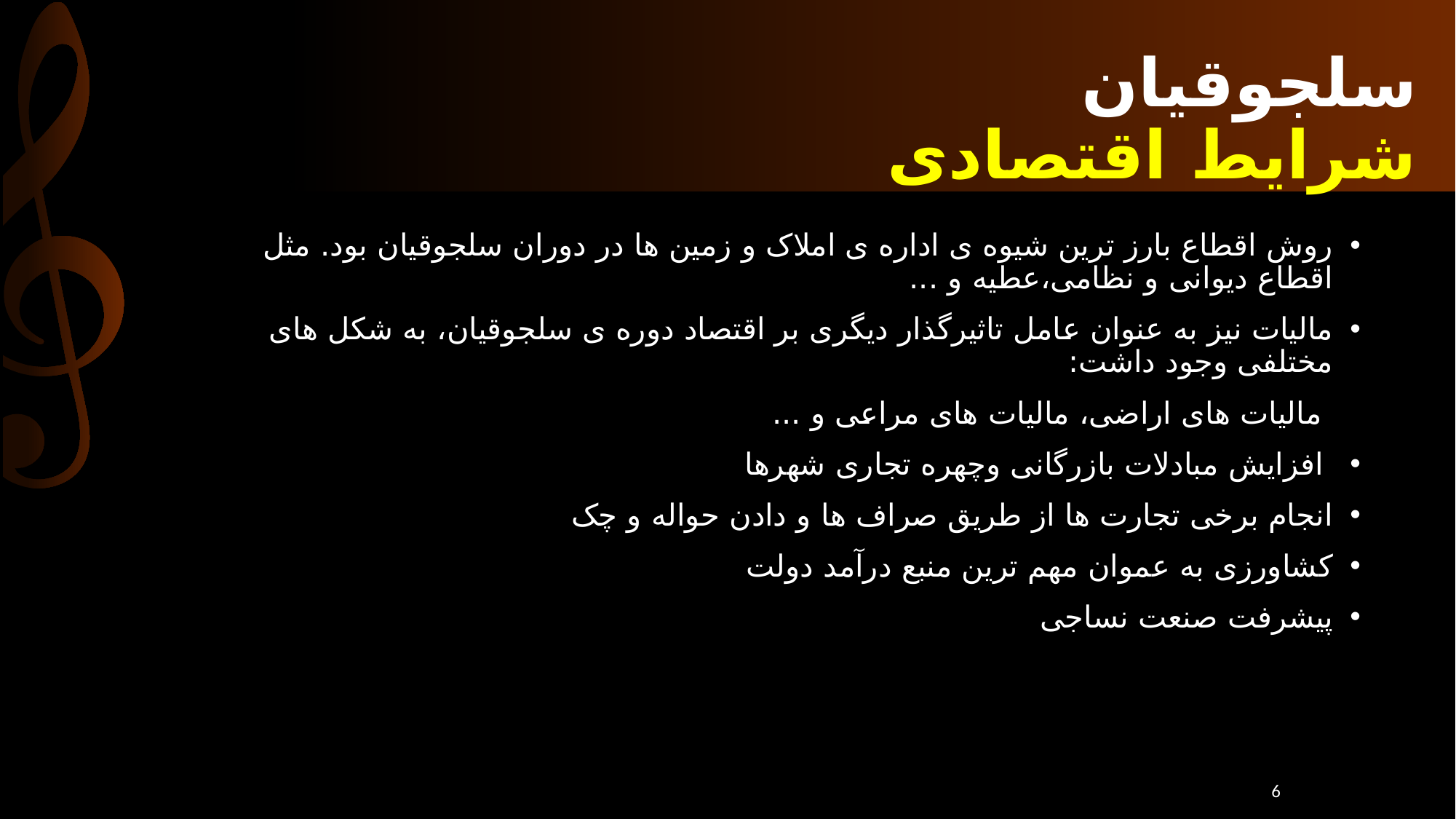

# سلجوقیان شرایط اقتصادی
روش اقطاع بارز ترین شیوه ی اداره ی املاک و زمین ها در دوران سلجوقیان بود. مثل اقطاع دیوانی و نظامی،عطیه و ...
مالیات نیز به عنوان عامل تاثیرگذار دیگری بر اقتصاد دوره ی سلجوقیان، به شکل های مختلفی وجود داشت:
    مالیات های اراضی، مالیات های مراعی و ...
 افزایش مبادلات بازرگانی وچهره تجاری شهرها
انجام برخی تجارت ها از طریق صراف ها و دادن حواله و چک
کشاورزی به عموان مهم ترین منبع درآمد دولت
پیشرفت صنعت نساجی

6